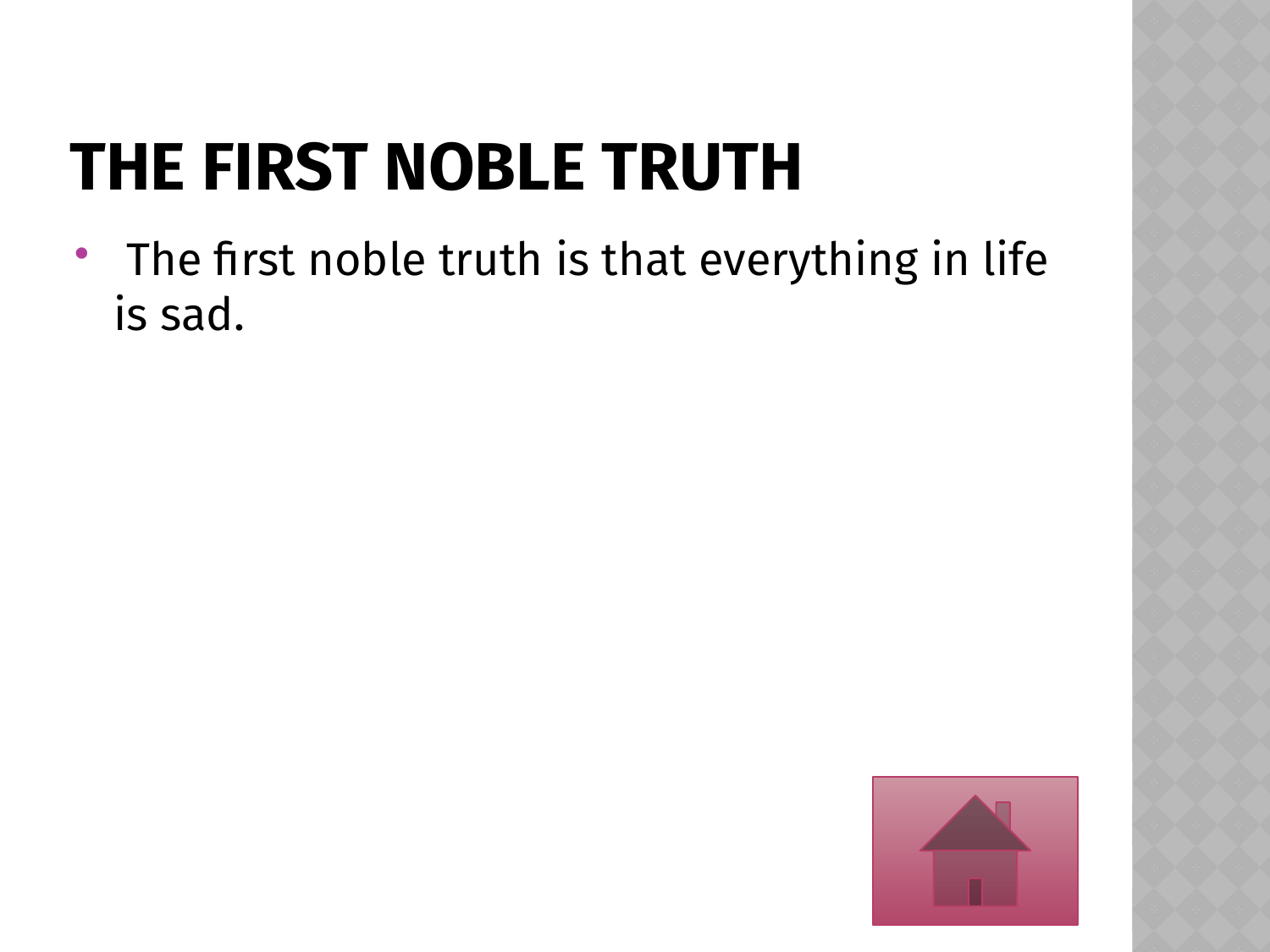

# The first noble truth
 The first noble truth is that everything in life is sad.